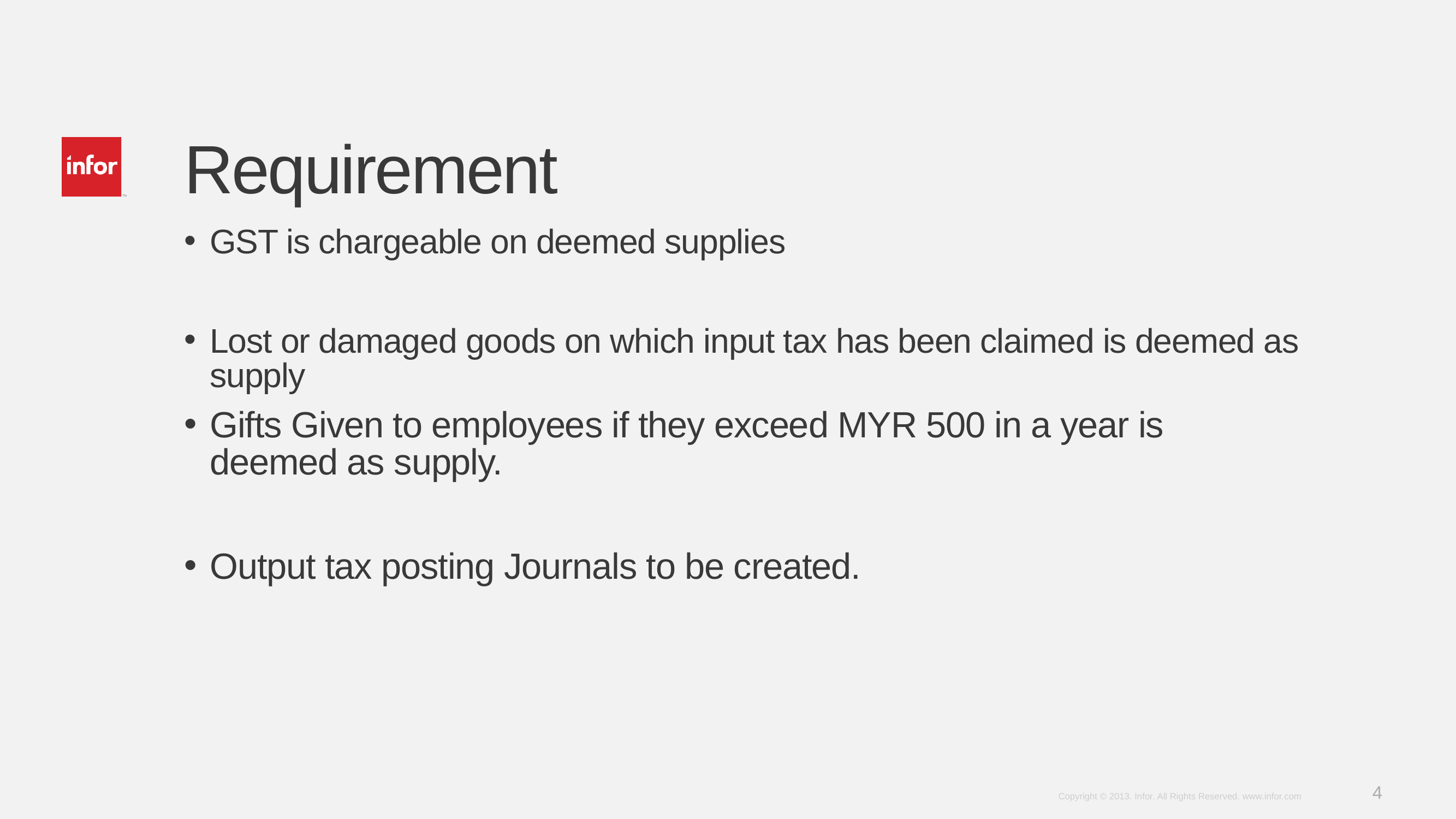

# Requirement
GST is chargeable on deemed supplies

Lost or damaged goods on which input tax has been claimed is deemed as supply
Gifts Given to employees if they exceed MYR 500 in a year is deemed as supply.

Output tax posting Journals to be created.